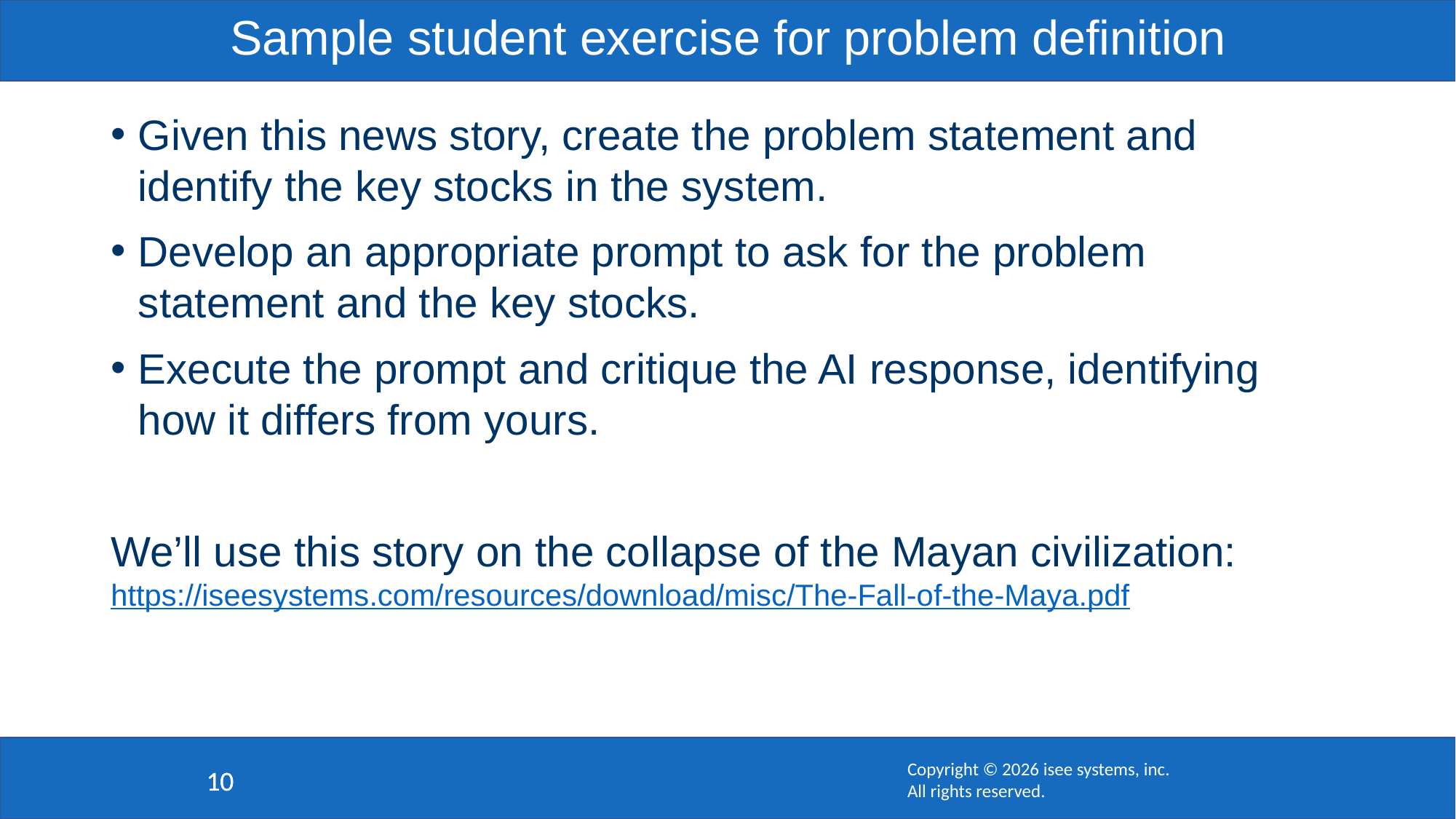

# Sample student exercise for problem definition
Given this news story, create the problem statement and identify the key stocks in the system.
Develop an appropriate prompt to ask for the problem statement and the key stocks.
Execute the prompt and critique the AI response, identifying how it differs from yours.

We’ll use this story on the collapse of the Mayan civilization:
https://iseesystems.com/resources/download/misc/The-Fall-of-the-Maya.pdf